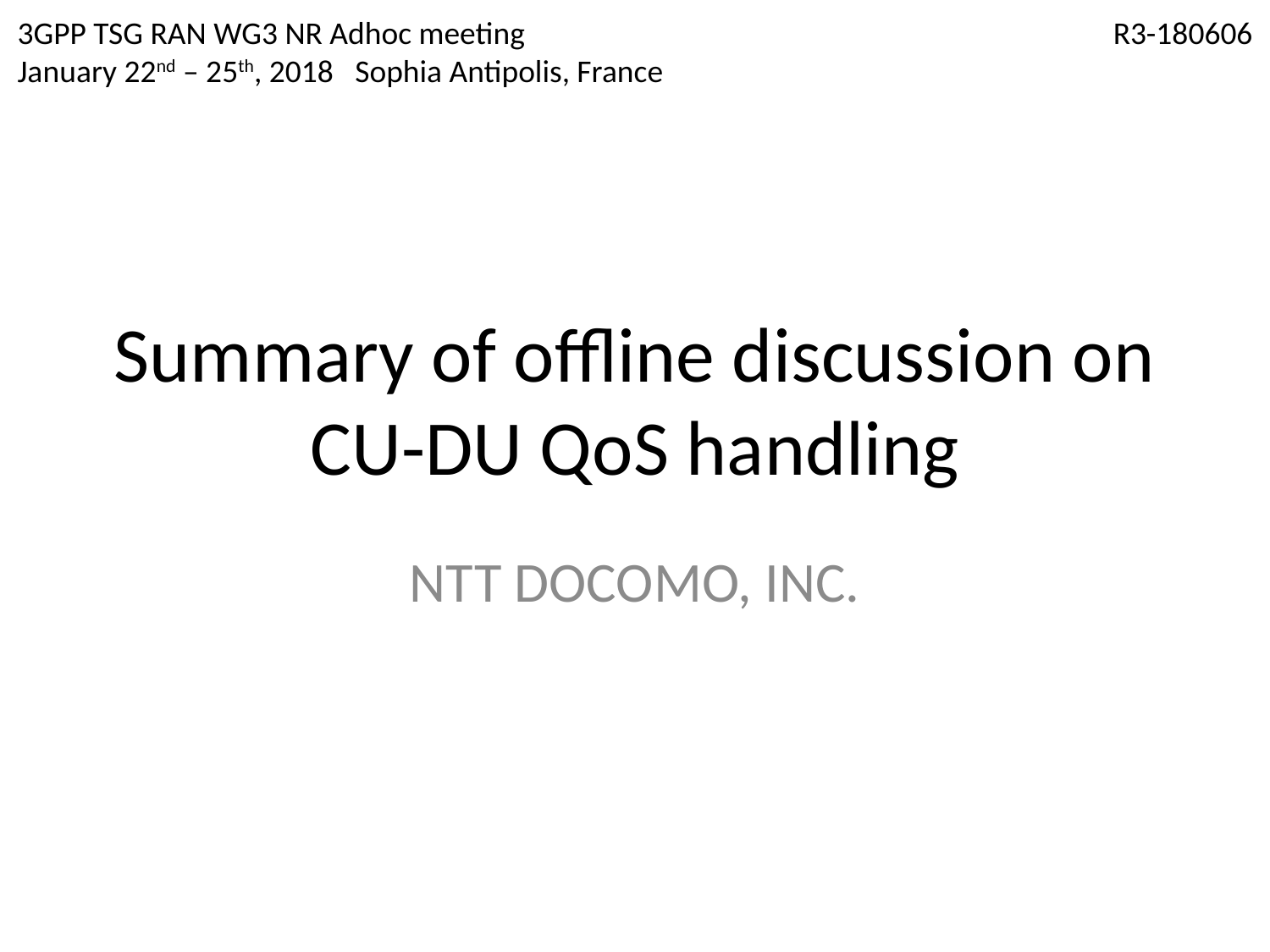

3GPP TSG RAN WG3 NR Adhoc meeting
January 22nd – 25th, 2018   Sophia Antipolis, France
R3-180606
# Summary of offline discussion on CU-DU QoS handling
NTT DOCOMO, INC.